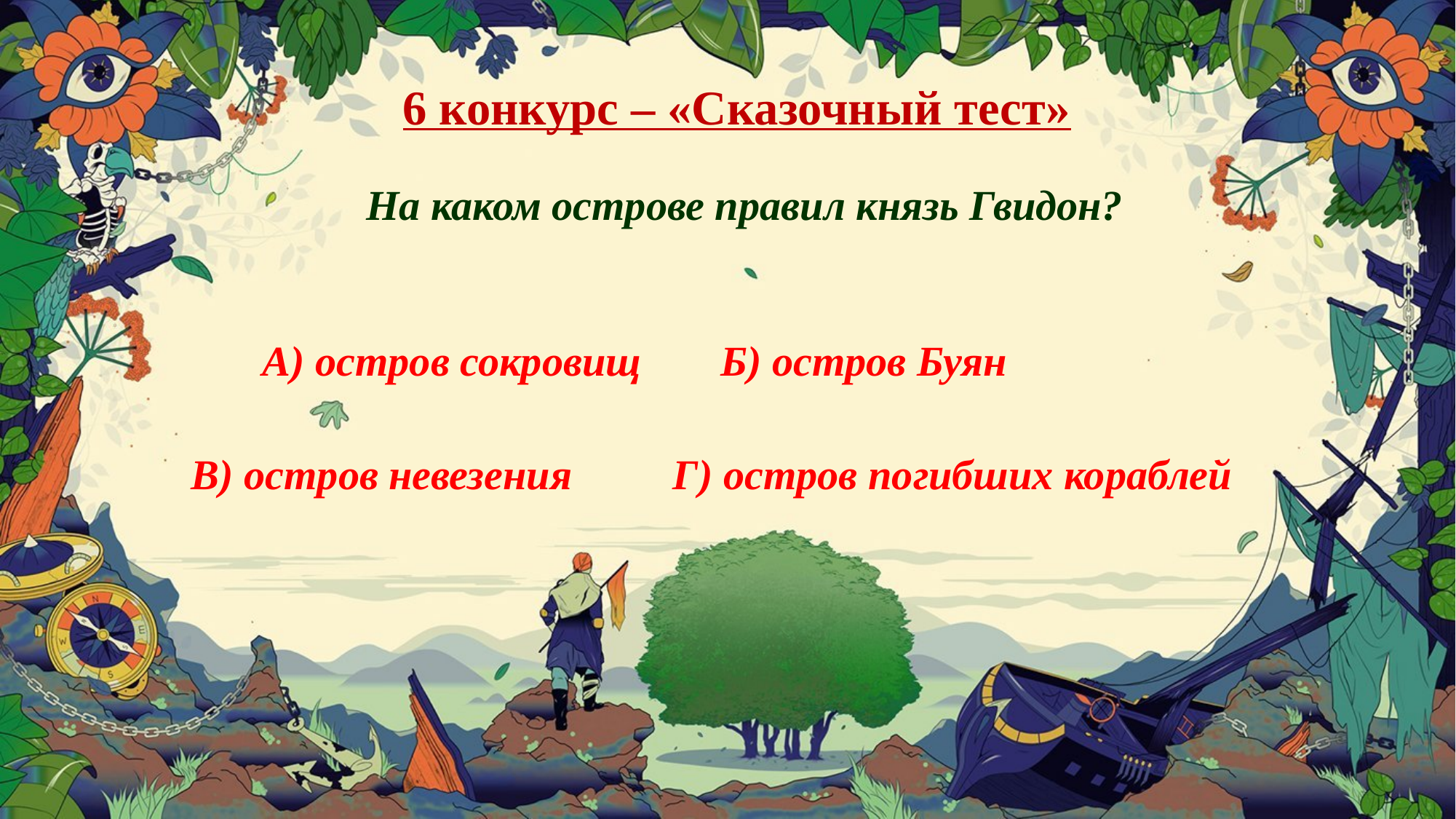

6 конкурс – «Сказочный тест»
На каком острове правил князь Гвидон?
А) остров сокровищ
Б) остров Буян
В) остров невезения
Г) остров погибших кораблей